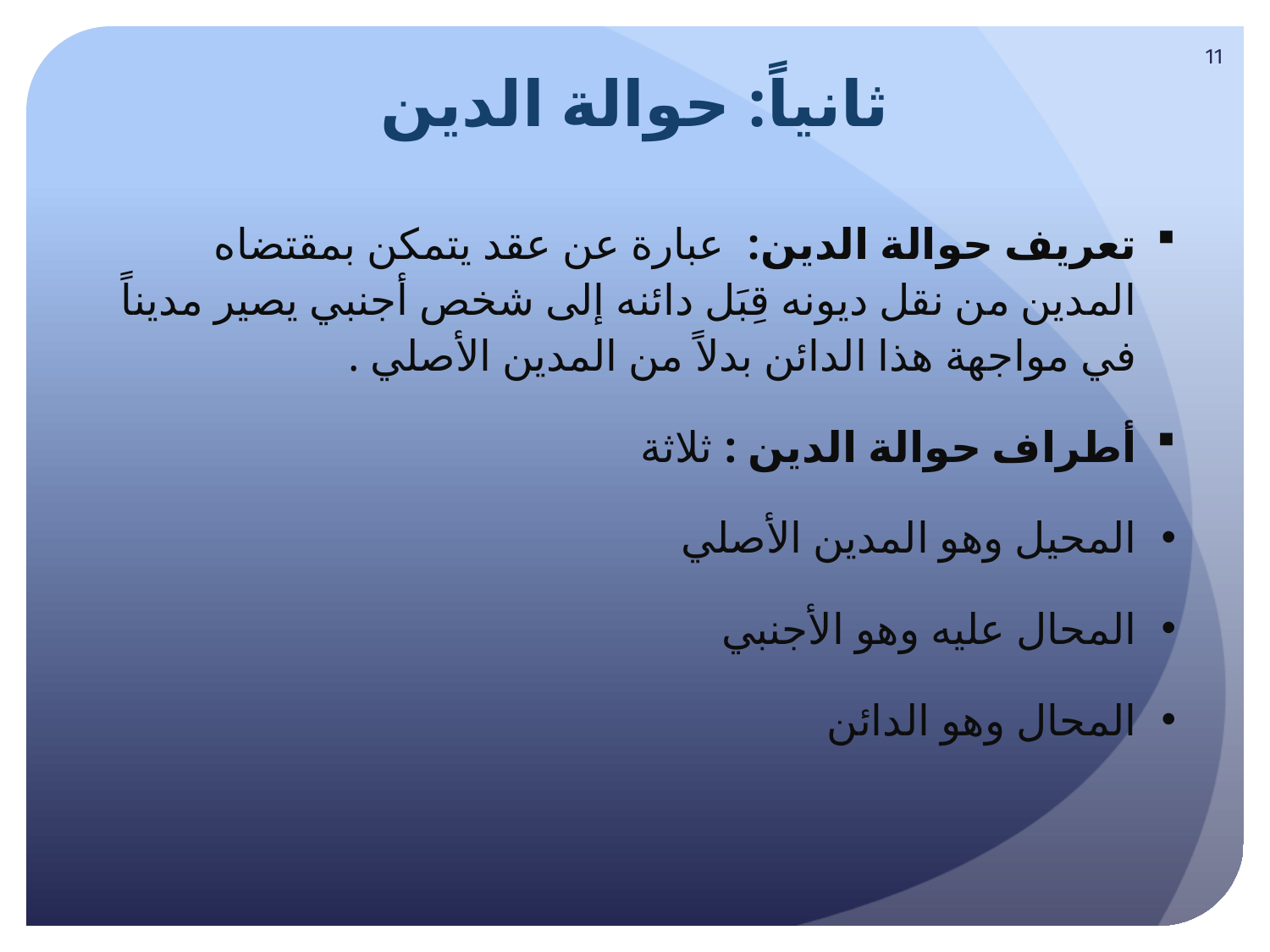

11
# ثانياً: حوالة الدين
تعريف حوالة الدين:  عبارة عن عقد يتمكن بمقتضاه المدين من نقل ديونه قِبَل دائنه إلى شخص أجنبي يصير مديناً في مواجهة هذا الدائن بدلاً من المدين الأصلي .
أطراف حوالة الدين : ثلاثة
المحيل وهو المدين الأصلي
المحال عليه وهو الأجنبي
المحال وهو الدائن